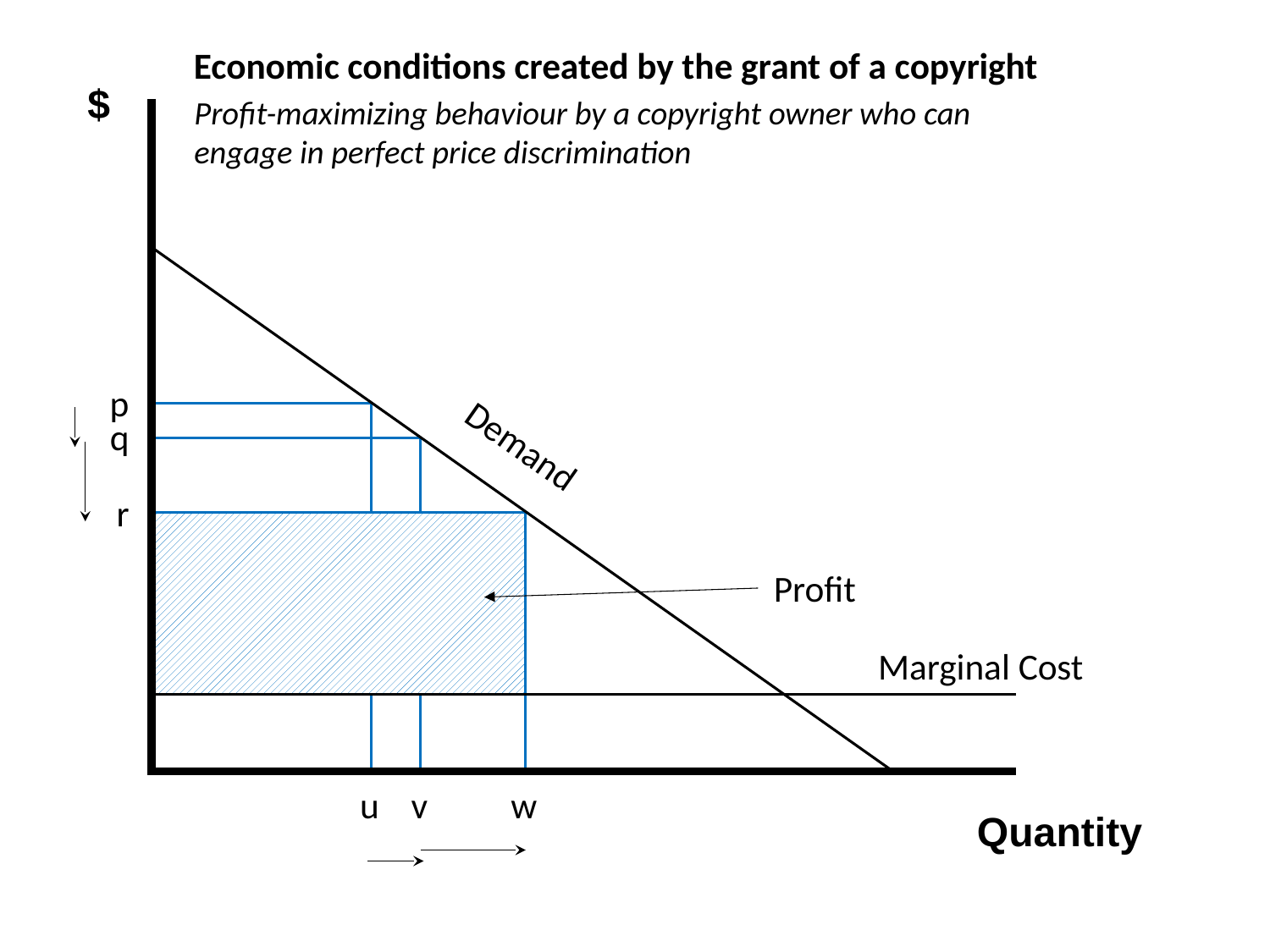

Economic conditions created by the grant of a copyright
$
Profit-maximizing behaviour by a copyright owner who can engage in perfect price discrimination
p

q
Demand

r

Profit
Marginal Cost
v
u
w
Quantity